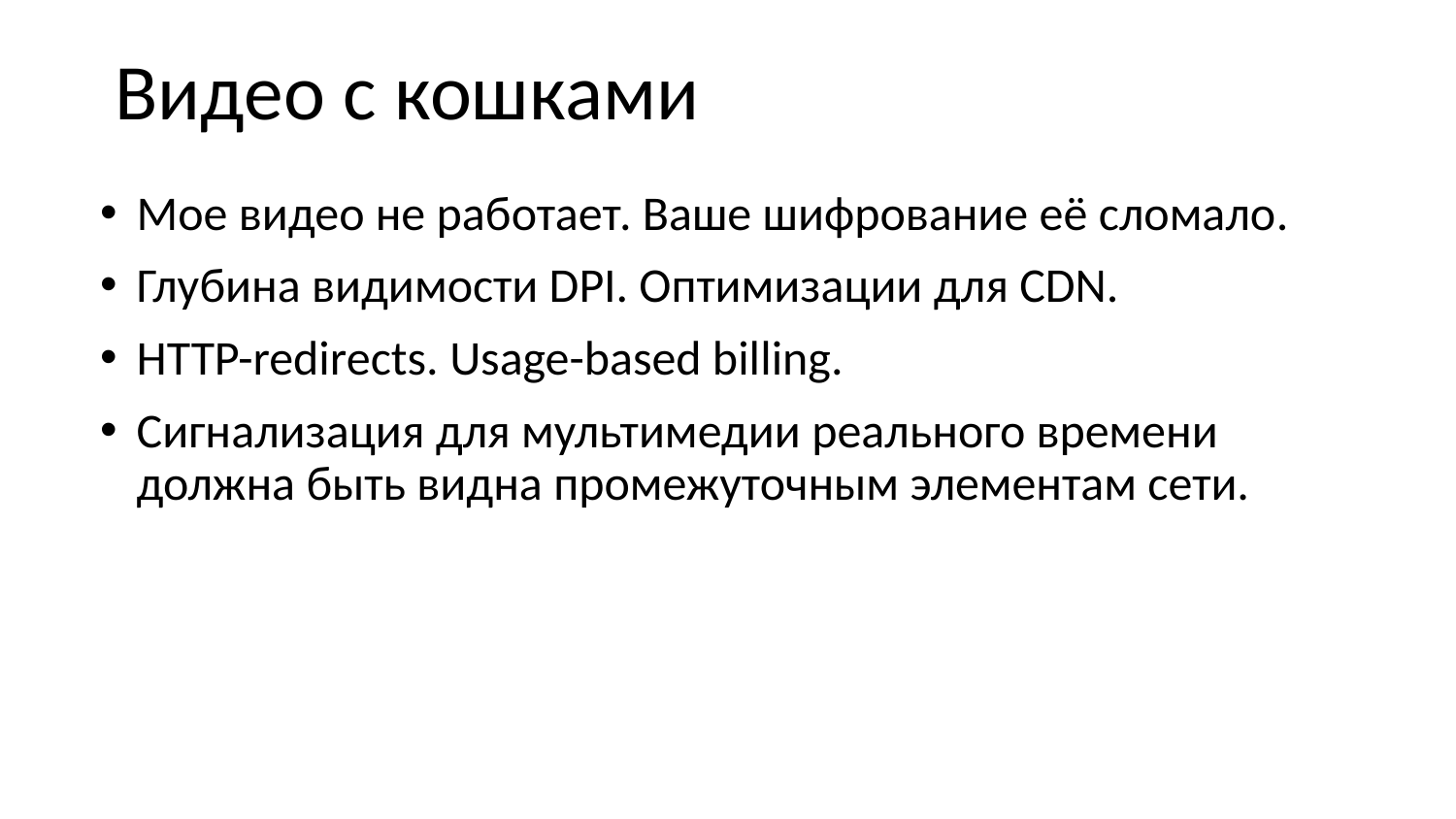

# Видео с кошками
Мое видео не работает. Ваше шифрование её сломало.
Глубина видимости DPI. Оптимизации для CDN.
HTTP-redirects. Usage-based billing.
Сигнализация для мультимедии реального времени должна быть видна промежуточным элементам сети.